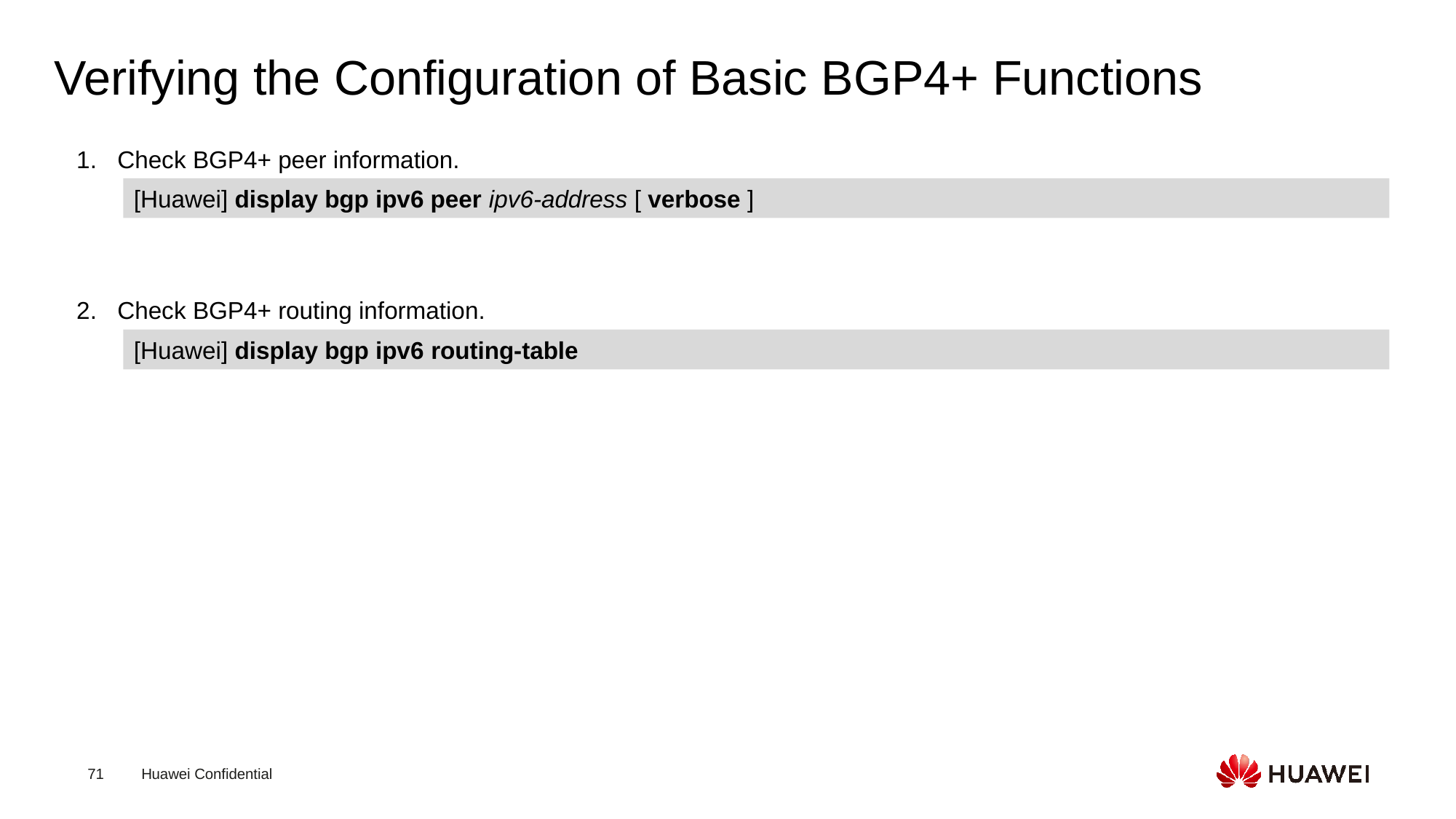

# Verifying the Configuration of Basic BGP4+ Functions
Check BGP4+ peer information.
[Huawei] display bgp ipv6 peer ipv6-address [ verbose ]
Check BGP4+ routing information.
[Huawei] display bgp ipv6 routing-table